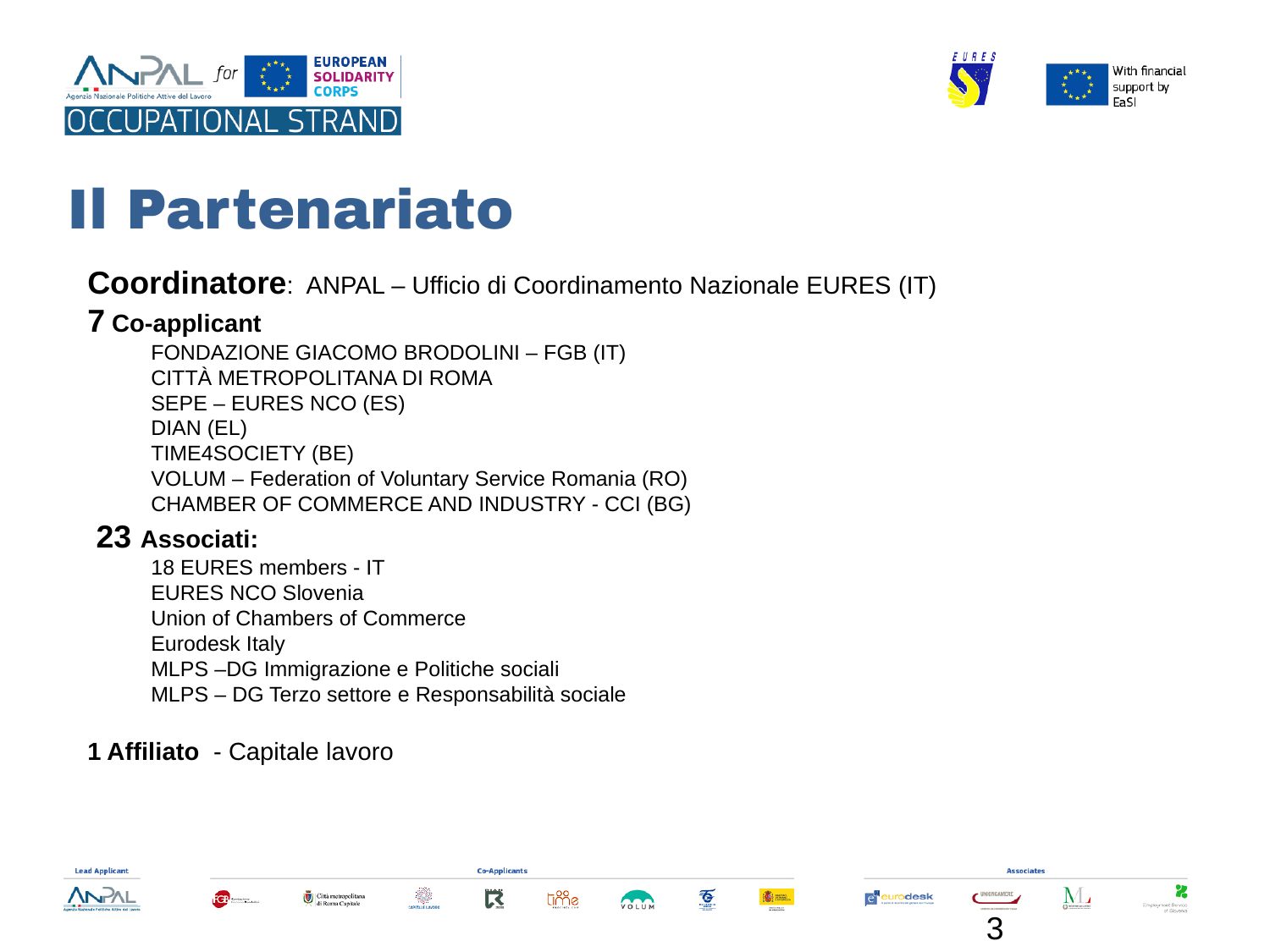

# Il Partenariato
Coordinatore:  ANPAL – Ufficio di Coordinamento Nazionale EURES (IT)
7 Co-applicant
FONDAZIONE GIACOMO BRODOLINI – FGB (IT)
CITTÀ METROPOLITANA DI ROMA
SEPE – EURES NCO (ES)
DIAN (EL)
TIME4SOCIETY (BE)
VOLUM – Federation of Voluntary Service Romania (RO)
CHAMBER OF COMMERCE AND INDUSTRY - CCI (BG)
 23 Associati:
18 EURES members - IT
EURES NCO Slovenia
Union of Chambers of Commerce
Eurodesk Italy
MLPS –DG Immigrazione e Politiche sociali
MLPS – DG Terzo settore e Responsabilità sociale

1 Affiliato  - Capitale lavoro
3